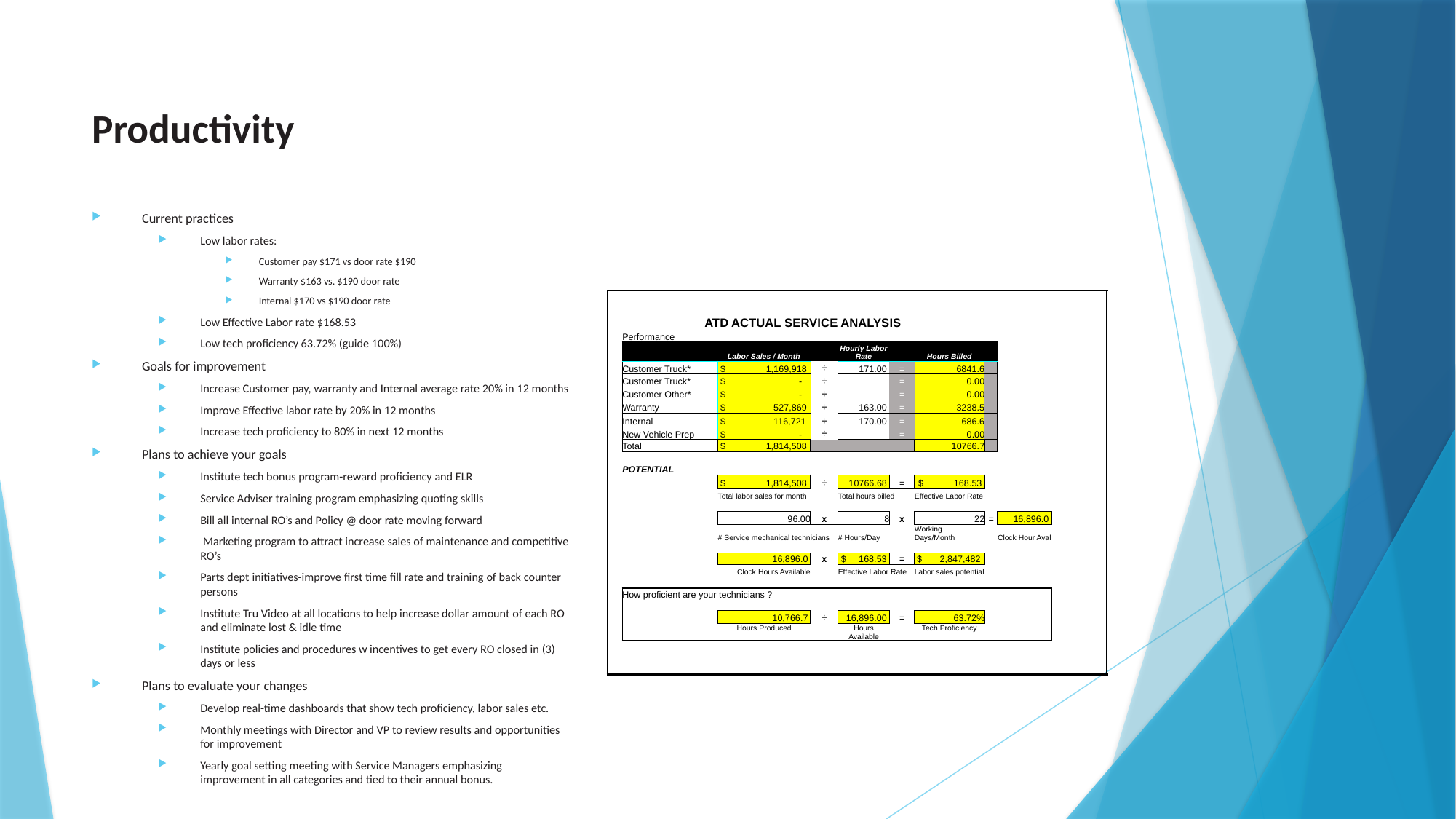

# Productivity

Current practices
Low labor rates:
Customer pay $171 vs door rate $190
Warranty $163 vs. $190 door rate
Internal $170 vs $190 door rate
Low Effective Labor rate $168.53
Low tech proficiency 63.72% (guide 100%)
Goals for improvement
Increase Customer pay, warranty and Internal average rate 20% in 12 months
Improve Effective labor rate by 20% in 12 months
Increase tech proficiency to 80% in next 12 months
Plans to achieve your goals
Institute tech bonus program-reward proficiency and ELR
Service Adviser training program emphasizing quoting skills
Bill all internal RO’s and Policy @ door rate moving forward
 Marketing program to attract increase sales of maintenance and competitive RO’s
Parts dept initiatives-improve first time fill rate and training of back counter persons
Institute Tru Video at all locations to help increase dollar amount of each RO and eliminate lost & idle time
Institute policies and procedures w incentives to get every RO closed in (3) days or less
Plans to evaluate your changes
Develop real-time dashboards that show tech proficiency, labor sales etc.
Monthly meetings with Director and VP to review results and opportunities for improvement
Yearly goal setting meeting with Service Managers emphasizing improvement in all categories and tied to their annual bonus.

|  |  |  |  |  |  |  |  |  |  |
| --- | --- | --- | --- | --- | --- | --- | --- | --- | --- |
|  | ATD ACTUAL SERVICE ANALYSIS |  |  |  |  |  |  |  |  |
|  | Performance |  |  |  |  |  |  |  |  |
|  |  | Labor Sales / Month |  | Hourly Labor Rate |  | Hours Billed |  |  |  |
|  | Customer Truck\* | $ 1,169,918 | ÷ | 171.00 | = | 6841.6 |  |  |  |
|  | Customer Truck\* | $ - | ÷ |  | = | 0.00 |  |  |  |
|  | Customer Other\* | $ - | ÷ |  | = | 0.00 |  |  |  |
|  | Warranty | $ 527,869 | ÷ | 163.00 | = | 3238.5 |  |  |  |
|  | Internal | $ 116,721 | ÷ | 170.00 | = | 686.6 |  |  |  |
|  | New Vehicle Prep | $ - | ÷ |  | = | 0.00 |  |  |  |
|  | Total | $ 1,814,508 |  |  |  | 10766.7 |  |  |  |
|  |  |  |  |  |  |  |  |  |  |
|  | POTENTIAL |  |  |  |  |  |  |  |  |
|  |  | $ 1,814,508 | ÷ | 10766.68 | = | $ 168.53 |  |  |  |
|  |  | Total labor sales for month |  | Total hours billed |  | Effective Labor Rate |  |  |  |
|  |  |  |  |  |  |  |  |  |  |
|  |  | 96.00 | x | 8 | x | 22 | = | 16,896.0 |  |
|  |  | # Service mechanical technicians |  | # Hours/Day |  | Working Days/Month |  | Clock Hour Aval |  |
|  |  |  |  |  |  |  |  |  |  |
|  |  | 16,896.0 | x | $ 168.53 | = | $ 2,847,482 |  |  |  |
|  |  | Clock Hours Available |  | Effective Labor Rate |  | Labor sales potential |  |  |  |
|  |  |  |  |  |  |  |  |  |  |
|  | How proficient are your technicians ? |  |  |  |  |  |  |  |  |
|  |  |  |  |  |  |  |  |  |  |
|  |  | 10,766.7 | ÷ | 16,896.00 | = | 63.72% |  |  |  |
|  |  | Hours Produced |  | Hours Available |  | Tech Proficiency |  |  |  |
|  |  |  |  |  |  |  |  |  |  |
|  |  |  |  |  |  |  |  |  |  |
|  |  |  |  |  |  |  |  |  |  |
|  |  |  |  |  |  |  |  |  |  |